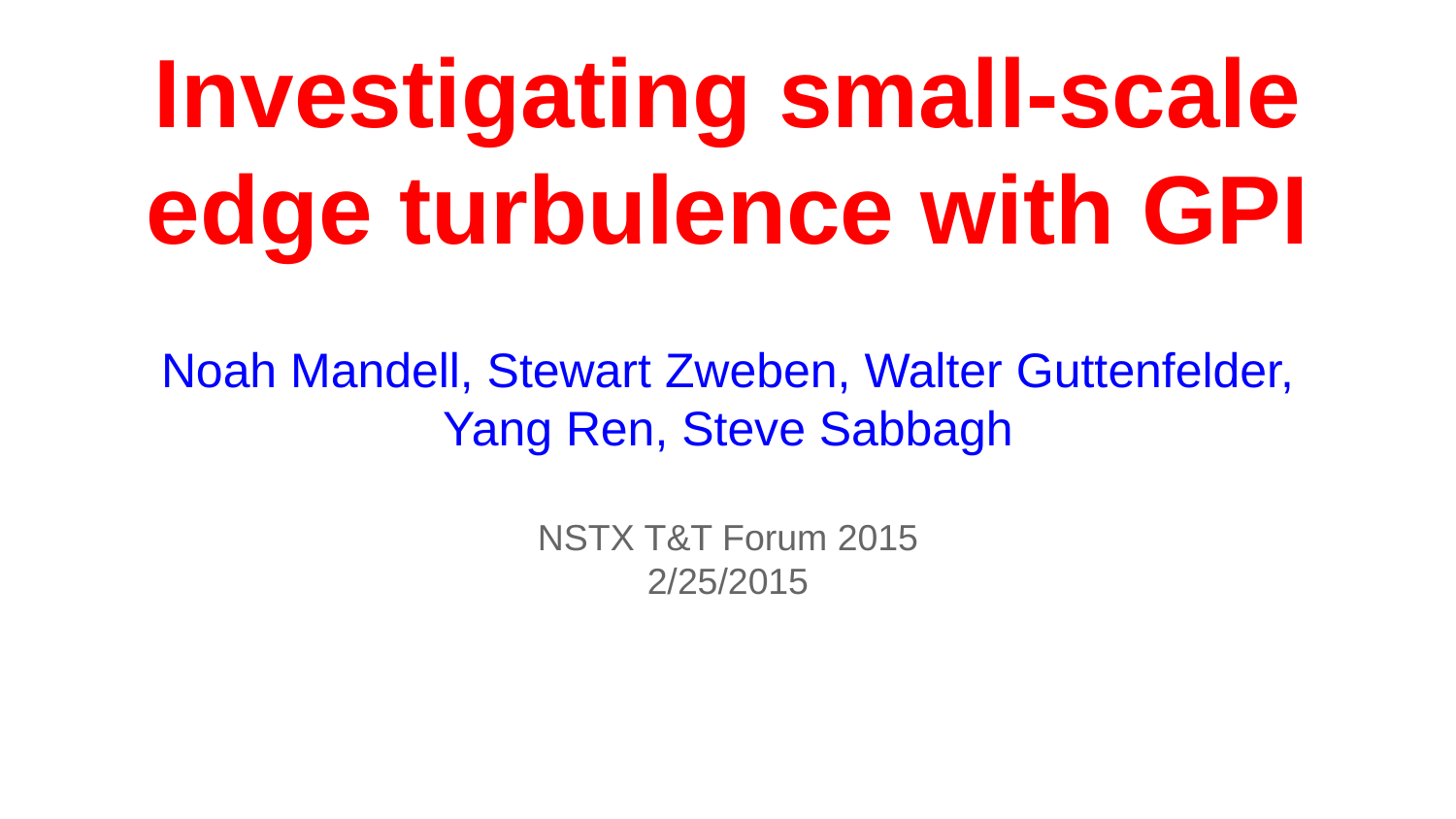

# Investigating small-scale edge turbulence with GPI
Noah Mandell, Stewart Zweben, Walter Guttenfelder, Yang Ren, Steve Sabbagh

NSTX T&T Forum 2015
2/25/2015